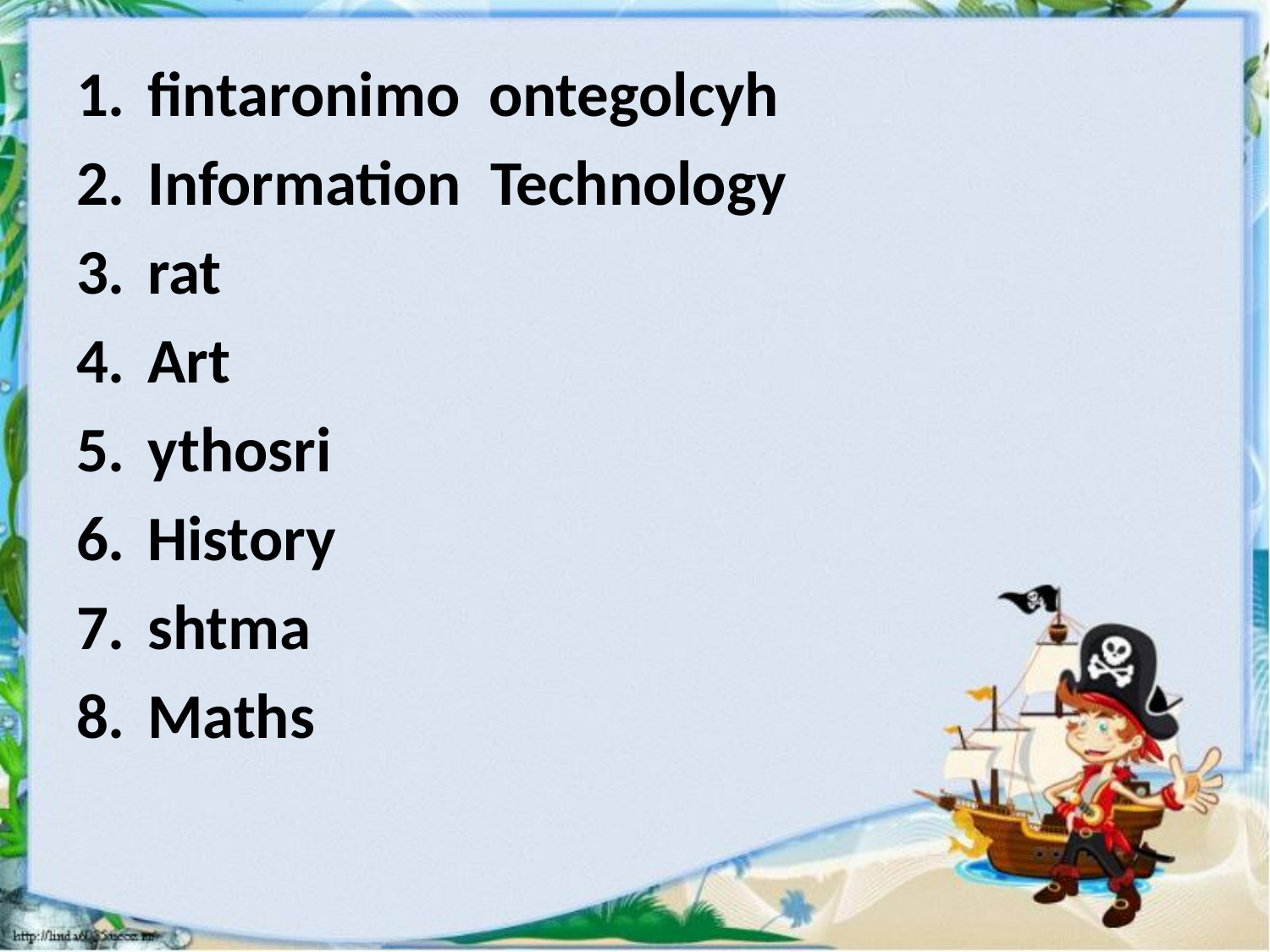

fintaronimo  ontegolcyh
Information  Technology
rat
Art
ythosri
History
shtma
Maths